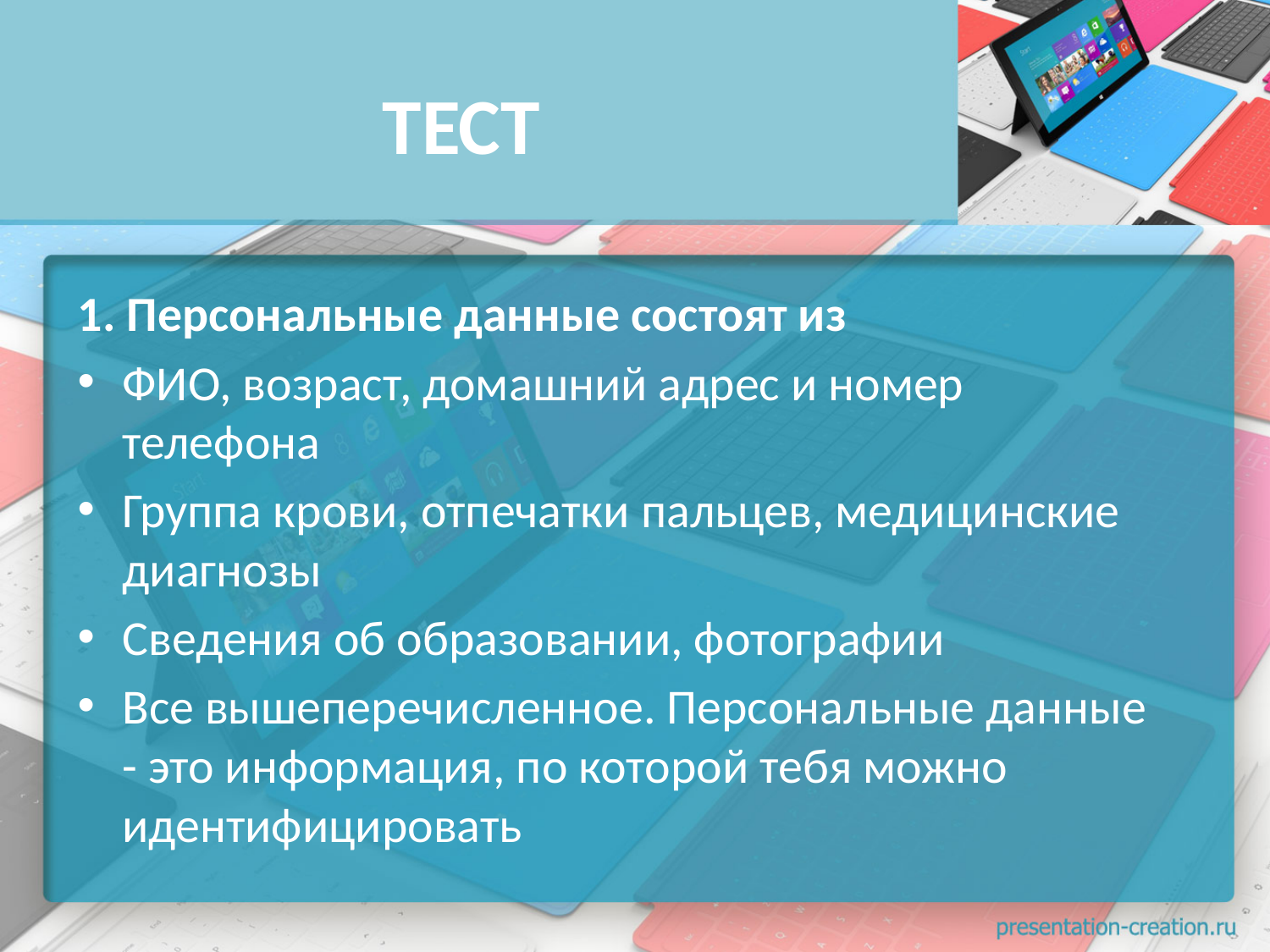

# ТЕСТ
1. Персональные данные состоят из
ФИО, возраст, домашний адрес и номер телефона
Группа крови, отпечатки пальцев, медицинские диагнозы
Сведения об образовании, фотографии
Все вышеперечисленное. Персональные данные - это информация, по которой тебя можно идентифицировать